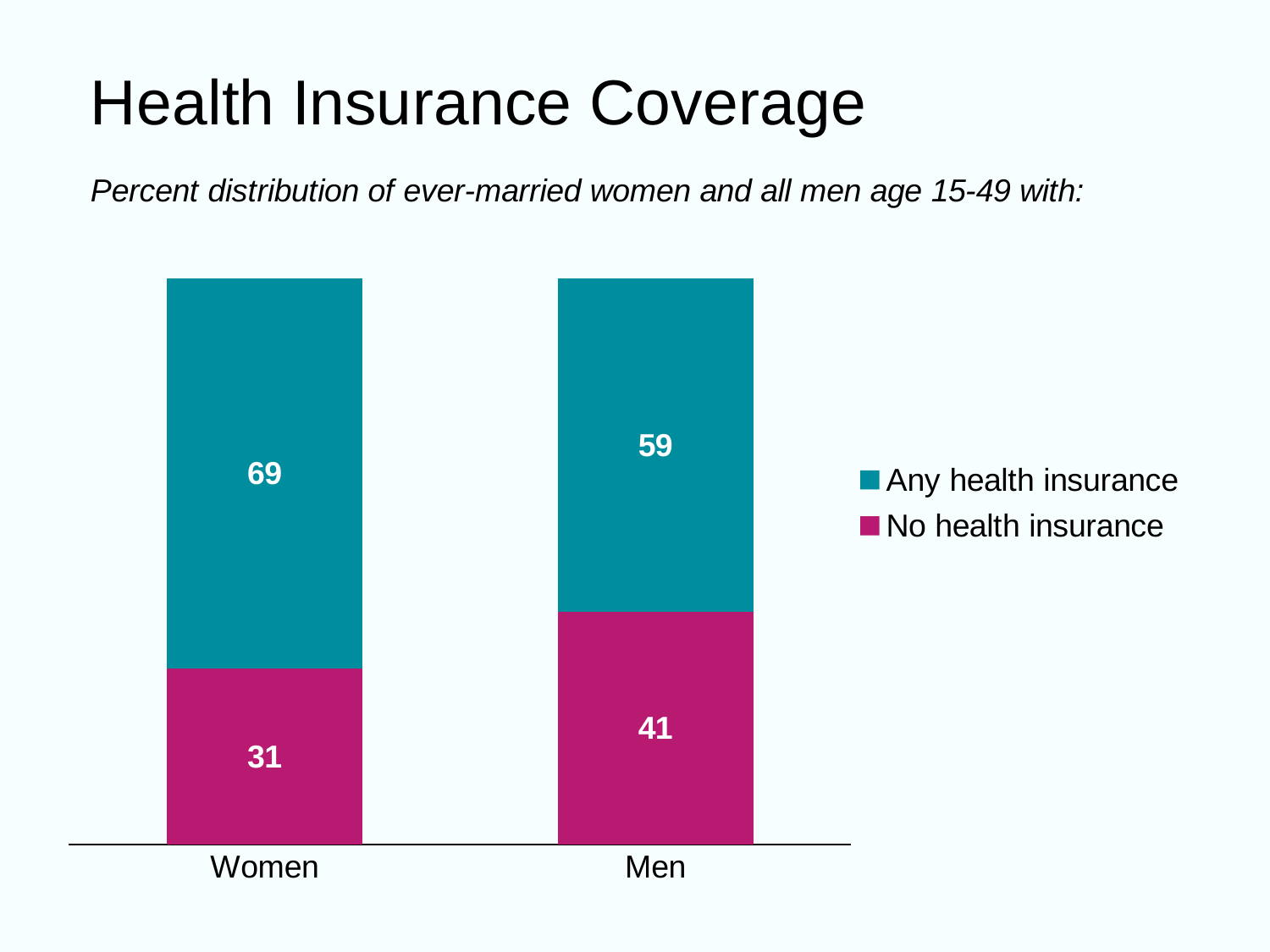

### Chart

| Category | No health insurance | Any health insurance |
|---|---|---|
| Women | 31.0 | 69.0 |
| Men | 41.0 | 59.0 |